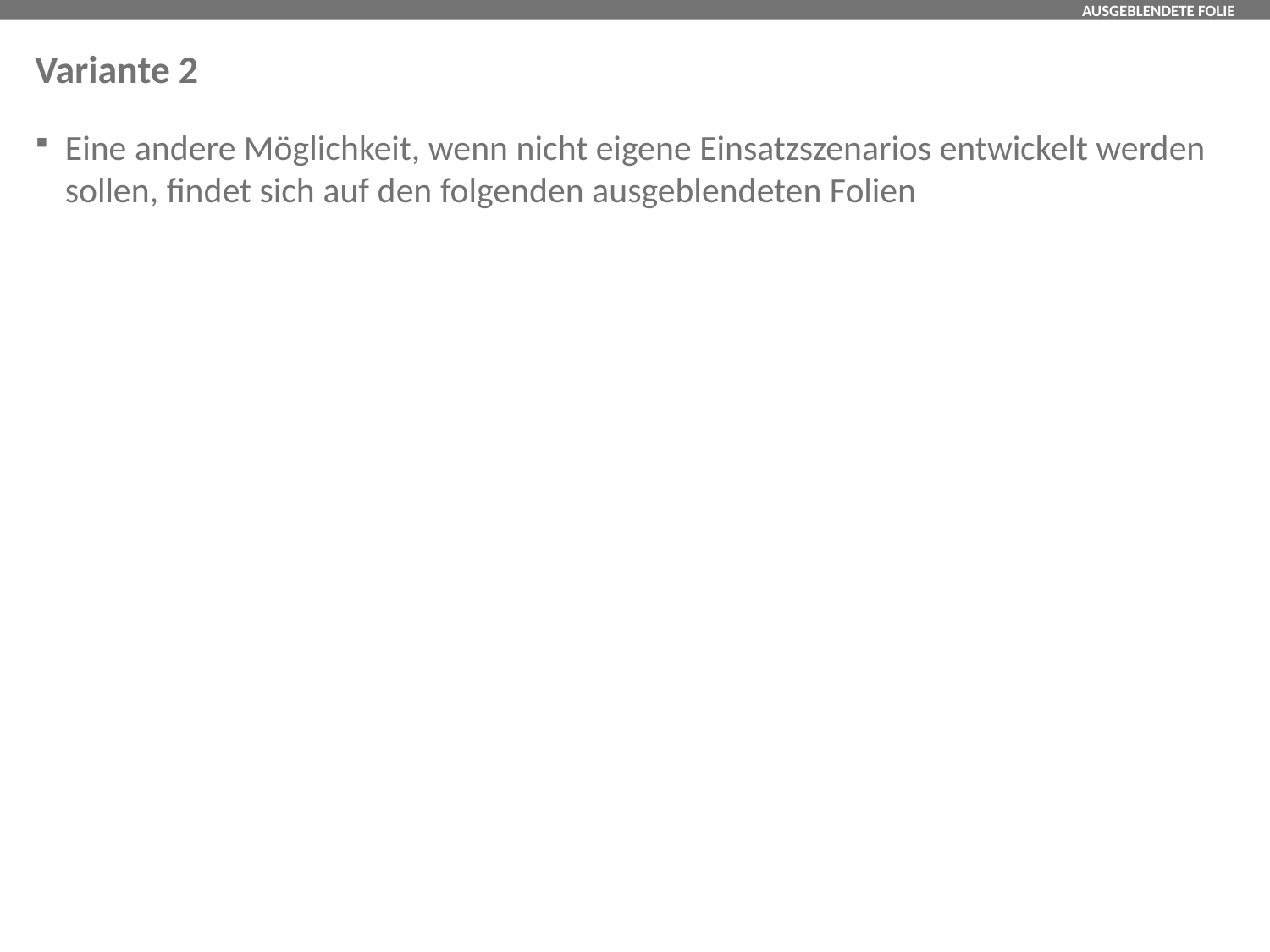

# Variante 2
Eine andere Möglichkeit, wenn nicht eigene Einsatzszenarios entwickelt werden sollen, findet sich auf den folgenden ausgeblendeten Folien